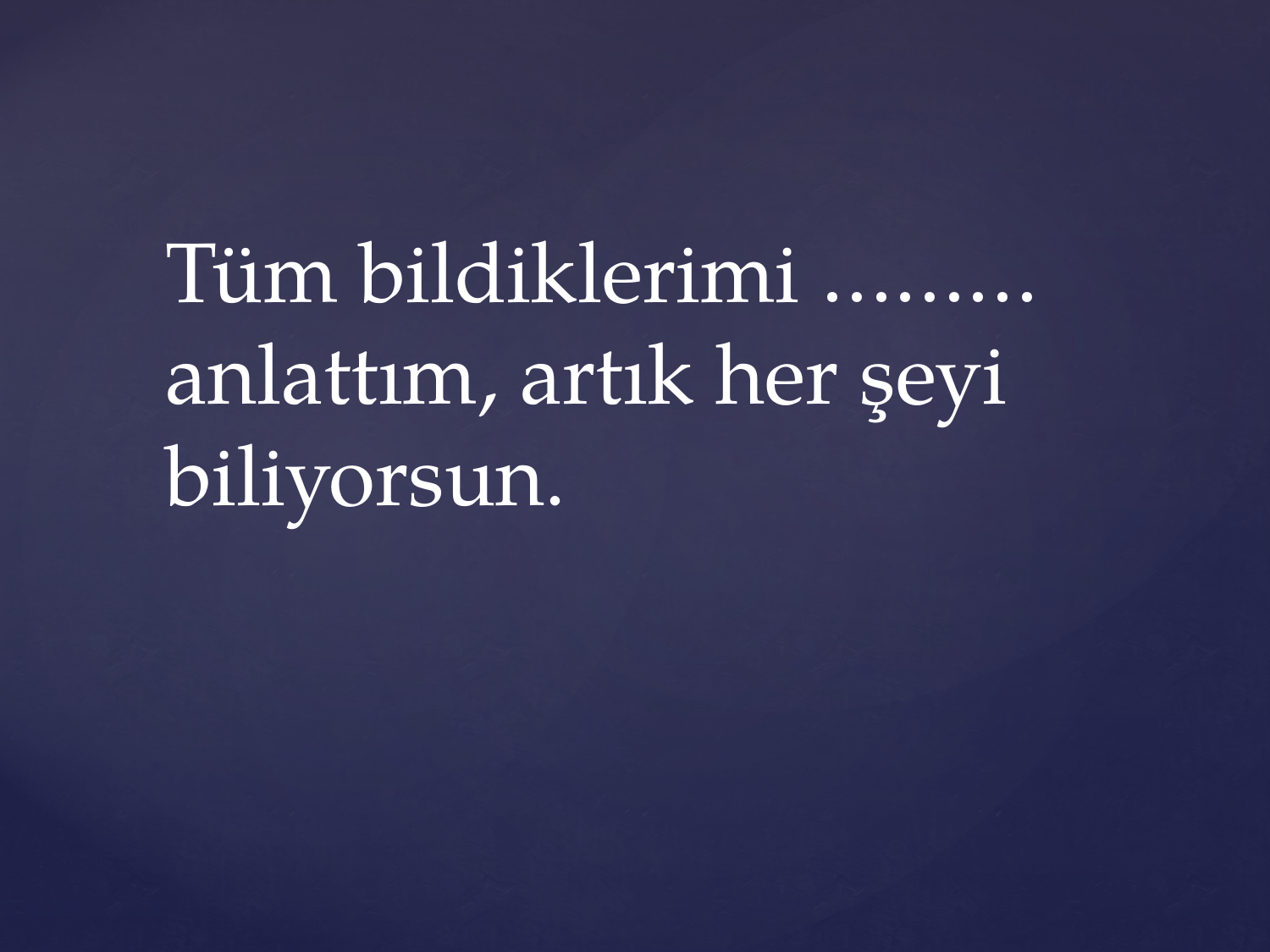

Tüm bildiklerimi ………
anlattım, artık her şeyi
biliyorsun.